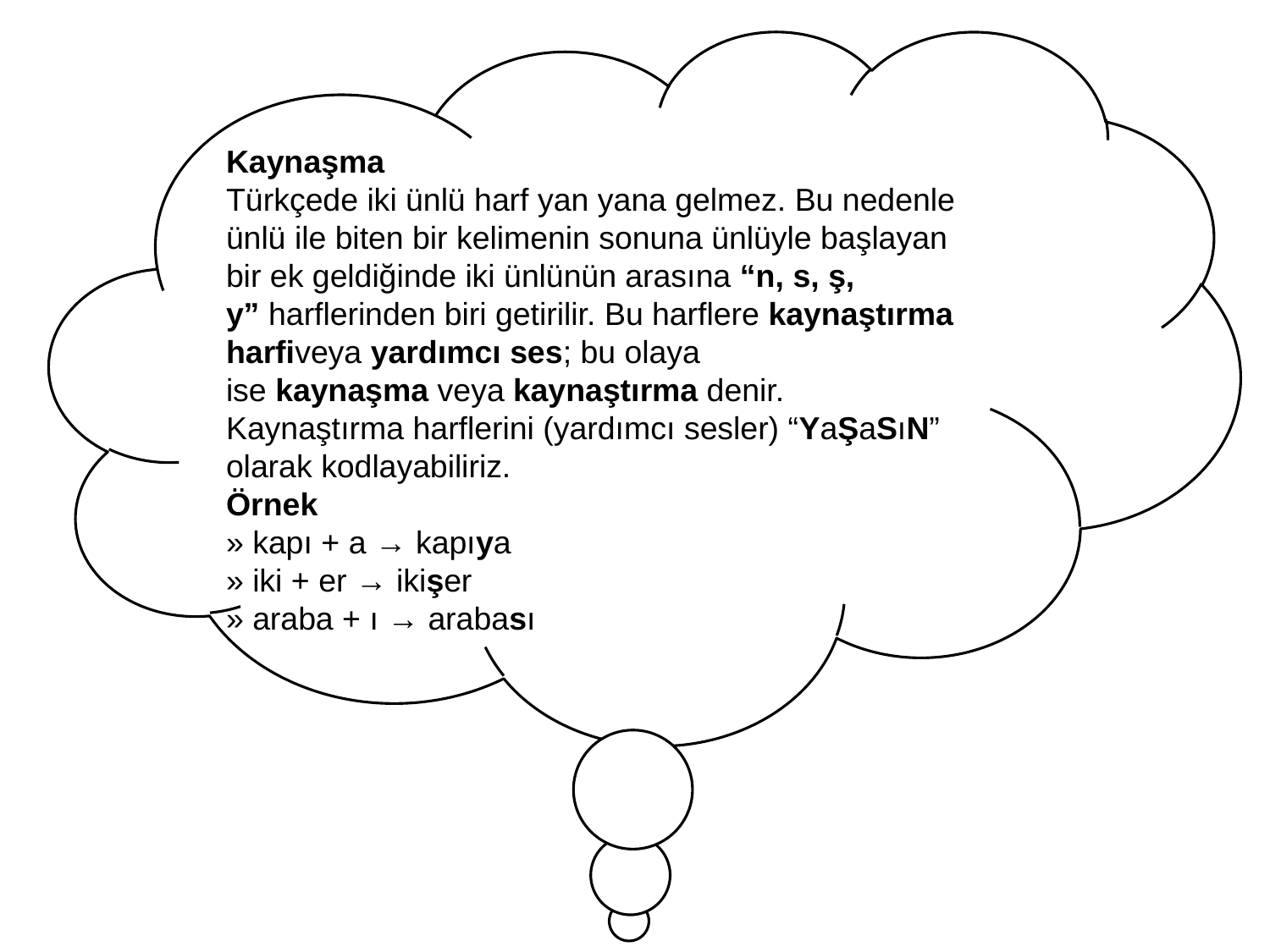

Kaynaşma
Türkçede iki ünlü harf yan yana gelmez. Bu nedenle ünlü ile biten bir kelimenin sonuna ünlüyle başlayan bir ek geldiğinde iki ünlünün arasına “n, s, ş, y” harflerinden biri getirilir. Bu harflere kaynaştırma harfiveya yardımcı ses; bu olaya ise kaynaşma veya kaynaştırma denir.
Kaynaştırma harflerini (yardımcı sesler) “YaŞaSıN” olarak kodlayabiliriz.
Örnek
» kapı + a → kapıya
» iki + er → ikişer
» araba + ı → arabası